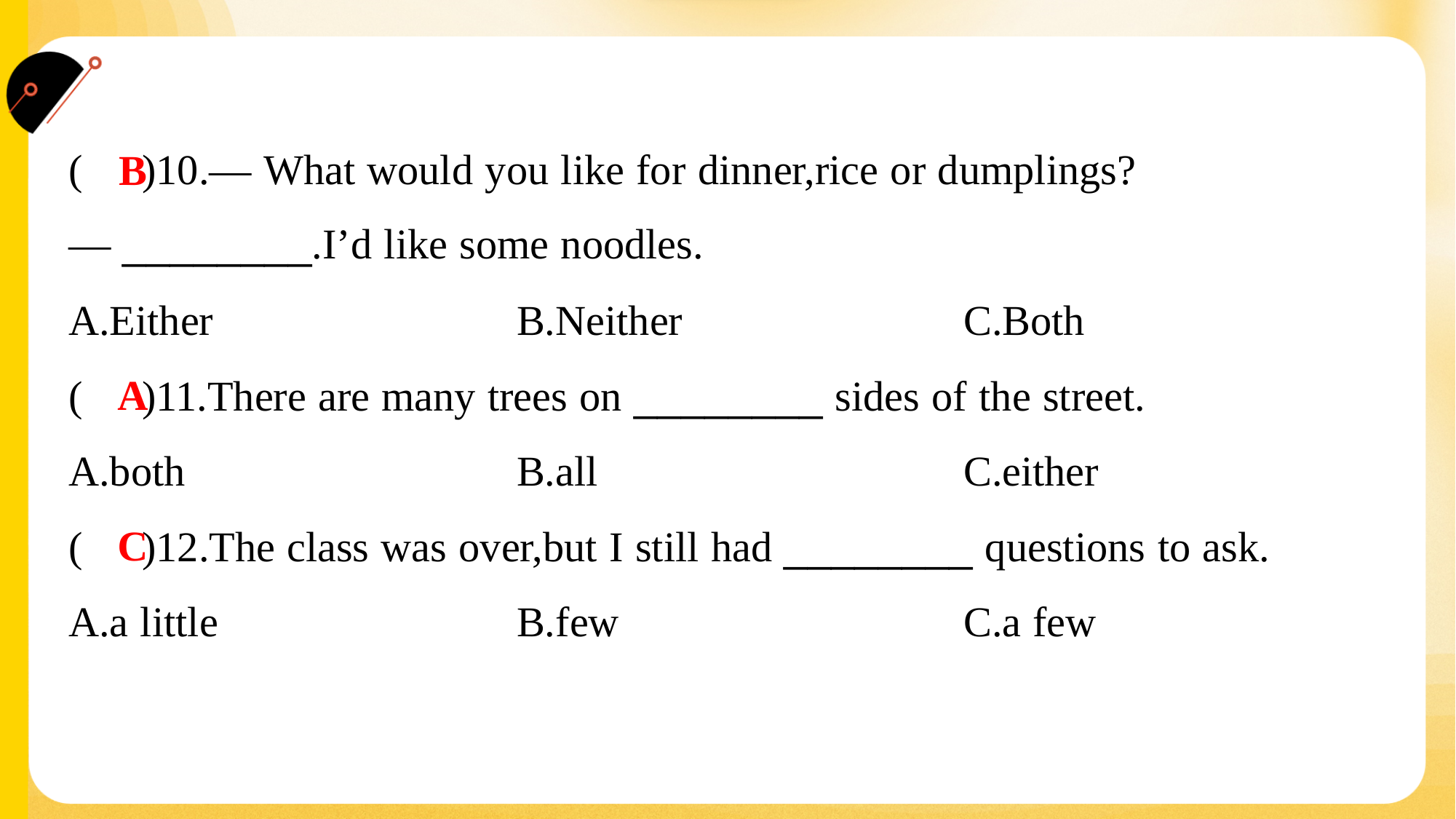

(     )10.— What would you like for dinner,rice or dumplings?
— ________.I’d like some noodles.
B
A.Either	B.Neither	C.Both
A
(     )11.There are many trees on ________ sides of the street.
A.both	B.all	C.either
C
(     )12.The class was over,but I still had ________ questions to ask.
A.a little	B.few	C.a few